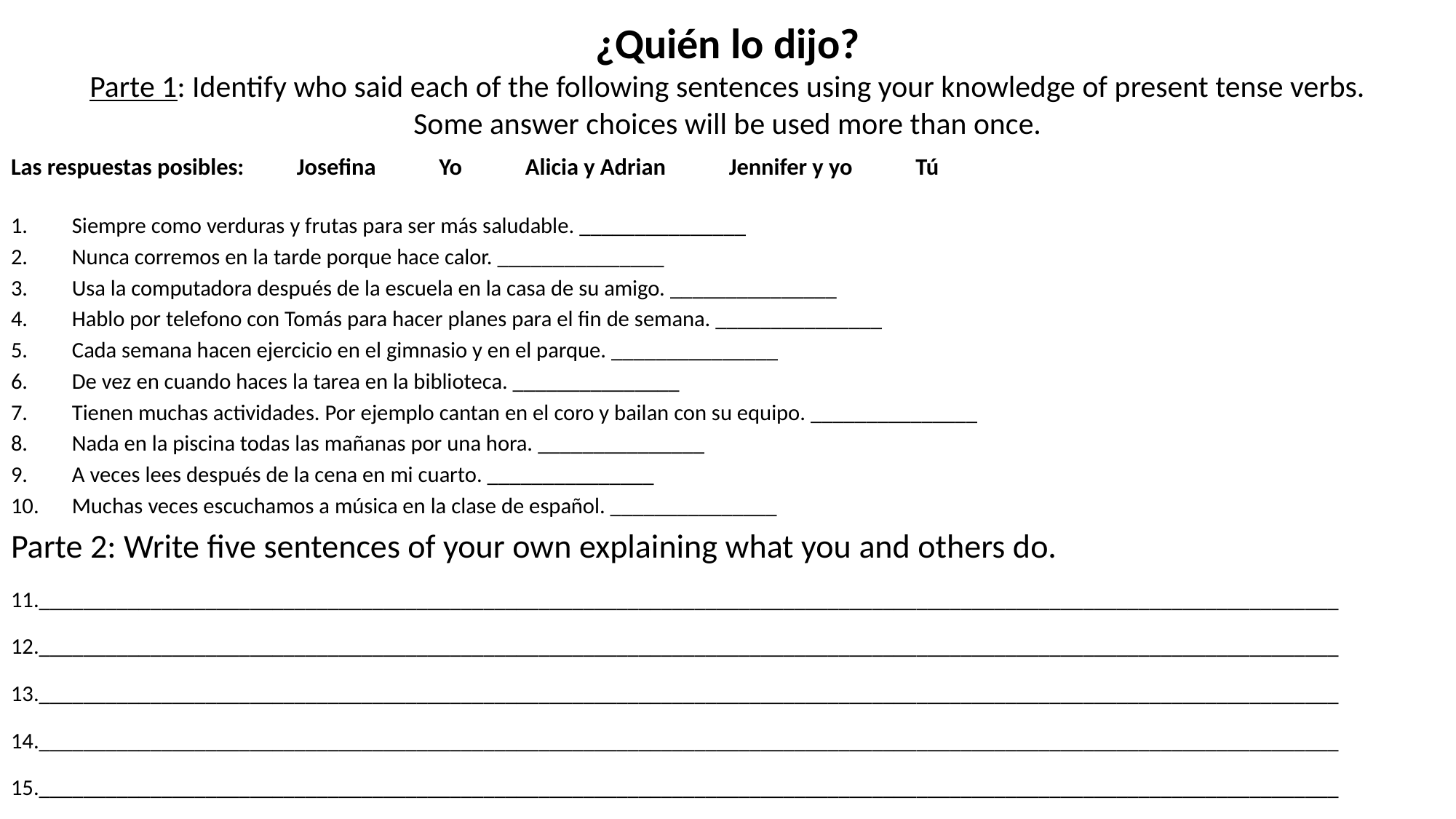

# ¿Quién lo dijo? Parte 1: Identify who said each of the following sentences using your knowledge of present tense verbs. Some answer choices will be used more than once.
Las respuestas posibles:          Josefina            Yo            Alicia y Adrian            Jennifer y yo            Tú

Siempre como verduras y frutas para ser más saludable. _______________
Nunca corremos en la tarde porque hace calor. _______________
Usa la computadora después de la escuela en la casa de su amigo. _______________
Hablo por telefono con Tomás para hacer planes para el fin de semana. _______________
Cada semana hacen ejercicio en el gimnasio y en el parque. _______________
De vez en cuando haces la tarea en la biblioteca. _______________
Tienen muchas actividades. Por ejemplo cantan en el coro y bailan con su equipo. _______________
Nada en la piscina todas las mañanas por una hora. _______________
A veces lees después de la cena en mi cuarto. _______________
Muchas veces escuchamos a música en la clase de español. _______________
Parte 2: Write five sentences of your own explaining what you and others do.
11._____________________________________________________________________________________________________________________
12._____________________________________________________________________________________________________________________
13._____________________________________________________________________________________________________________________
14._____________________________________________________________________________________________________________________
15._____________________________________________________________________________________________________________________